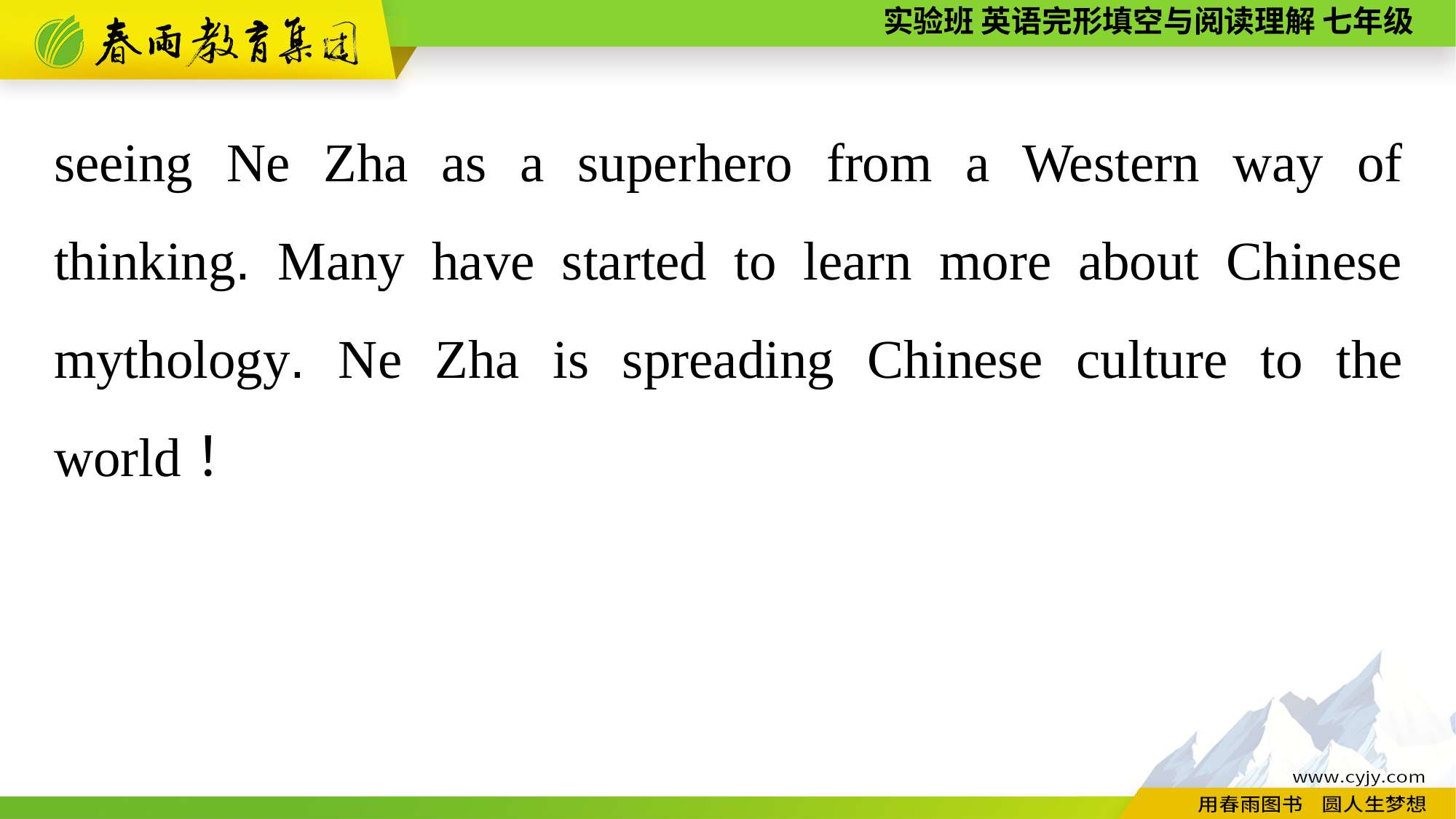

seeing Ne Zha as a superhero from a Western way of thinking. Many have started to learn more about Chinese mythology. Ne Zha is spreading Chinese culture to the world！